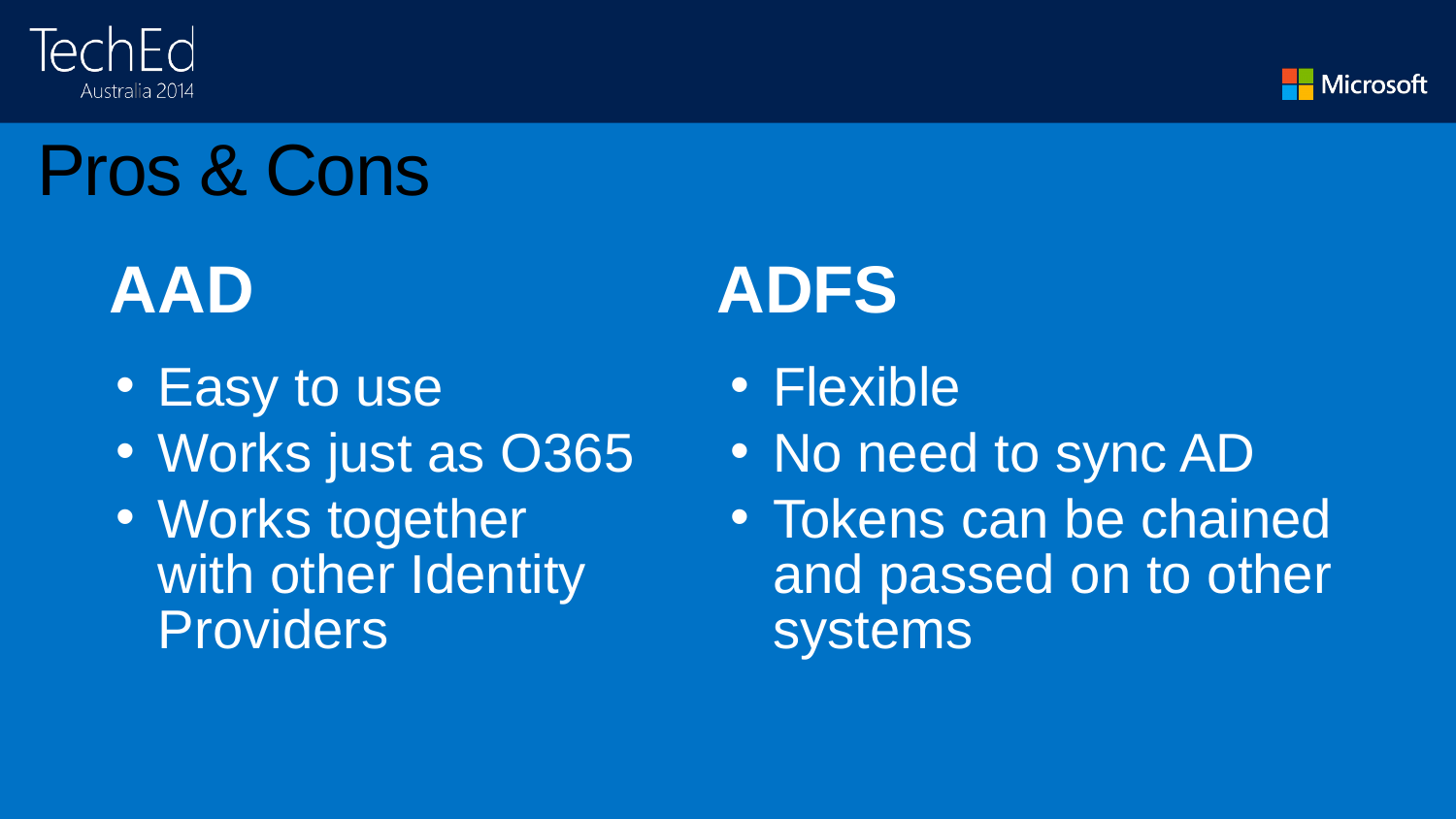

# Pros & Cons
ADFS
AAD
Easy to use
Works just as O365
Works together
with other Identity Providers
Flexible
No need to sync AD
Tokens can be chained and passed on to other systems